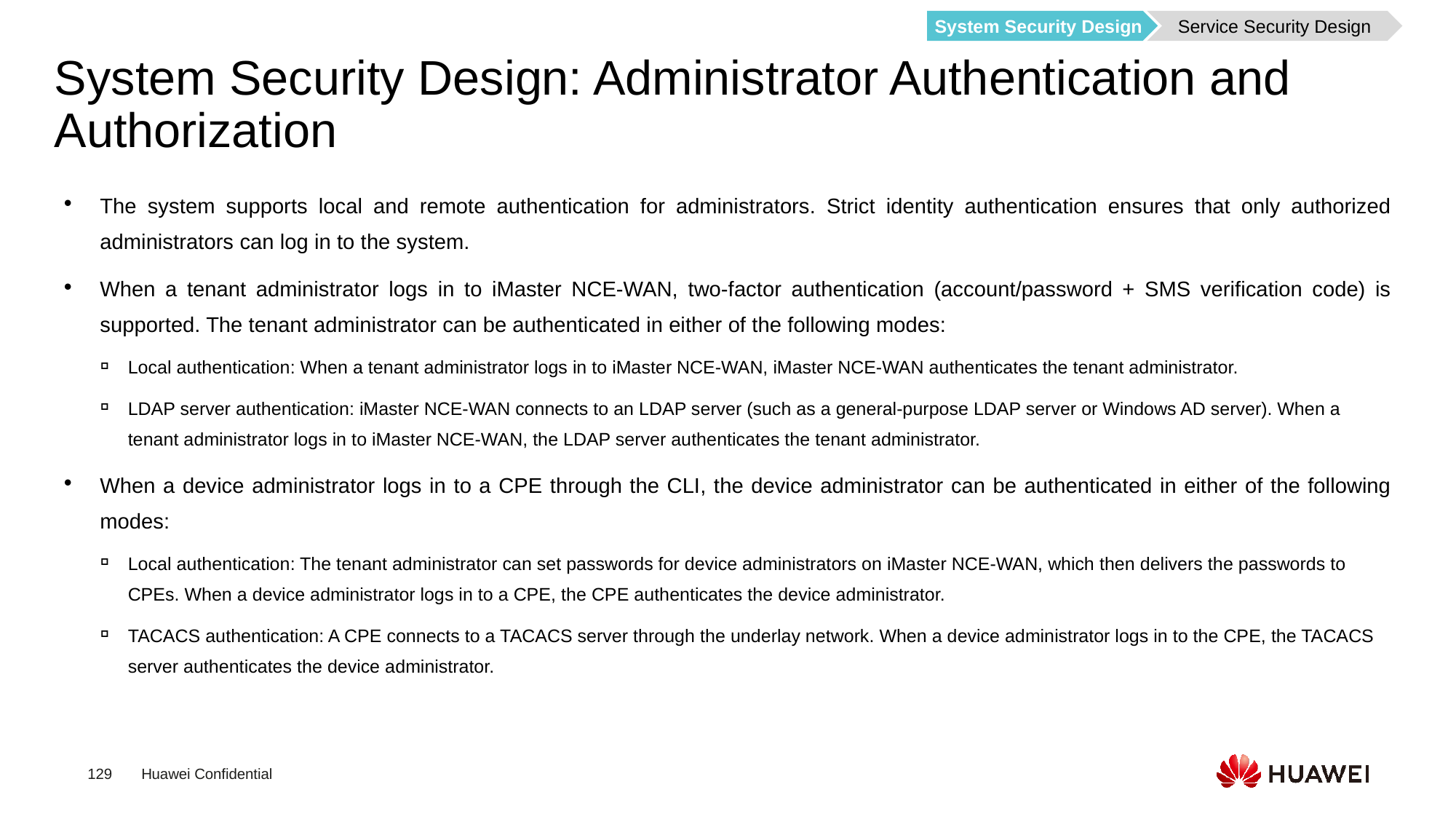

System Security Design
Service Security Design
# System Security Design: Administrator Authentication and Authorization
The system supports local and remote authentication for administrators. Strict identity authentication ensures that only authorized administrators can log in to the system.
When a tenant administrator logs in to iMaster NCE-WAN, two-factor authentication (account/password + SMS verification code) is supported. The tenant administrator can be authenticated in either of the following modes:
Local authentication: When a tenant administrator logs in to iMaster NCE-WAN, iMaster NCE-WAN authenticates the tenant administrator.
LDAP server authentication: iMaster NCE-WAN connects to an LDAP server (such as a general-purpose LDAP server or Windows AD server). When a tenant administrator logs in to iMaster NCE-WAN, the LDAP server authenticates the tenant administrator.
When a device administrator logs in to a CPE through the CLI, the device administrator can be authenticated in either of the following modes:
Local authentication: The tenant administrator can set passwords for device administrators on iMaster NCE-WAN, which then delivers the passwords to CPEs. When a device administrator logs in to a CPE, the CPE authenticates the device administrator.
TACACS authentication: A CPE connects to a TACACS server through the underlay network. When a device administrator logs in to the CPE, the TACACS server authenticates the device administrator.